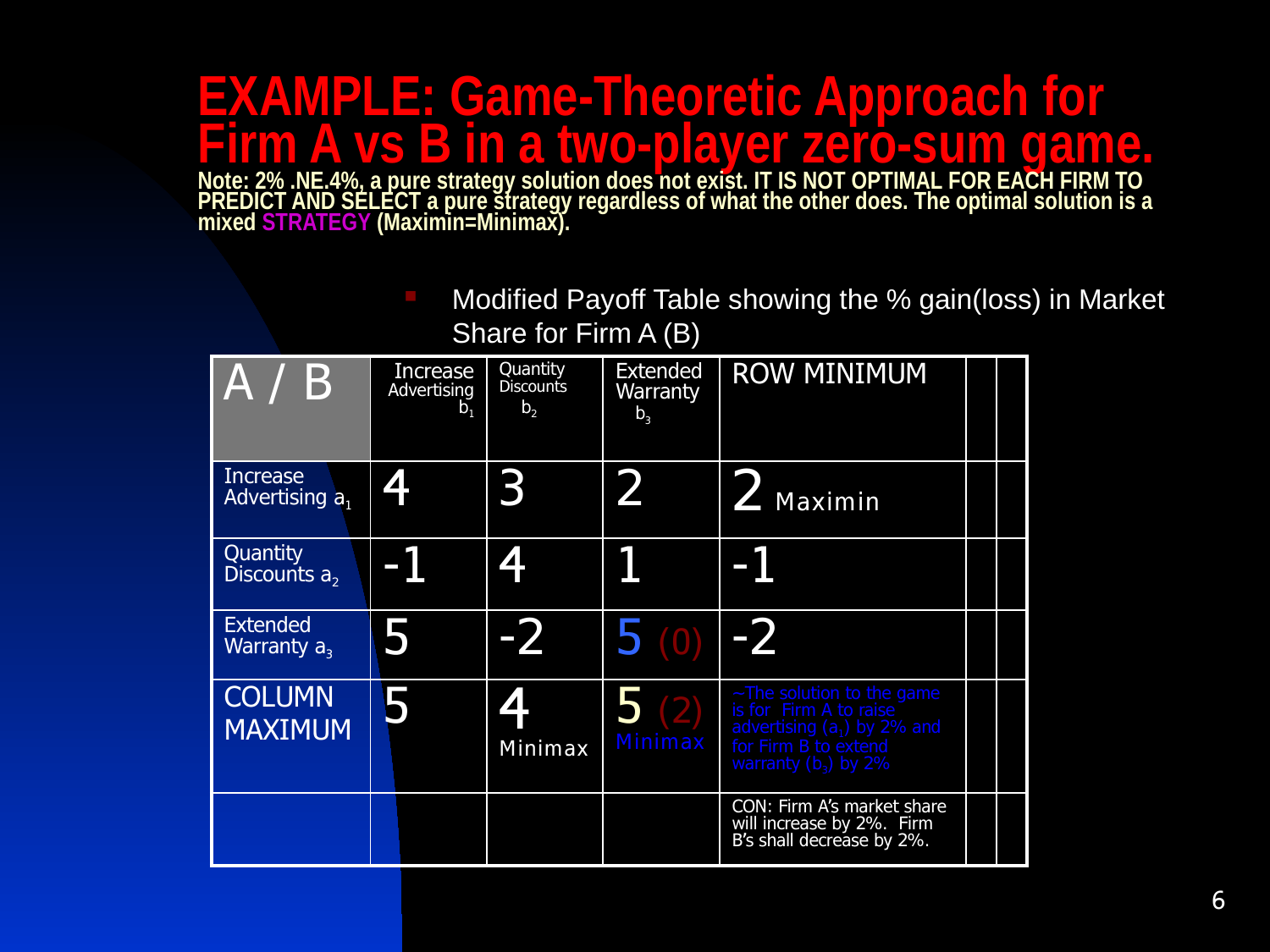

# EXAMPLE: Game-Theoretic Approach for Firm A vs B in a two-player zero-sum game. Note: 2% .NE.4%, a pure strategy solution does not exist. IT IS NOT OPTIMAL FOR EACH FIRM TO PREDICT AND SELECT a pure strategy regardless of what the other does. The optimal solution is a mixed STRATEGY (Maximin=Minimax).
Modified Payoff Table showing the % gain(loss) in Market Share for Firm A (B)
| A / B | Increase Advertising b1 | Quantity Discounts b2 | Extended Warranty b3 | ROW MINIMUM |  |  |
| --- | --- | --- | --- | --- | --- | --- |
| Increase Advertising a1 | 4 | 3 | 2 | 2 Maximin |  |  |
| Quantity Discounts a2 | -1 | 4 | 1 | -1 |  |  |
| Extended Warranty a3 | 5 | -2 | 5 (0) | -2 |  |  |
| COLUMN MAXIMUM | 5 | 4 Minimax | 5 (2) Minimax | ~The solution to the game is for Firm A to raise advertising (a1) by 2% and for Firm B to extend warranty (b3) by 2% |  |  |
|  |  |  |  | CON: Firm A’s market share will increase by 2%. Firm B’s shall decrease by 2%. |  |  |
6